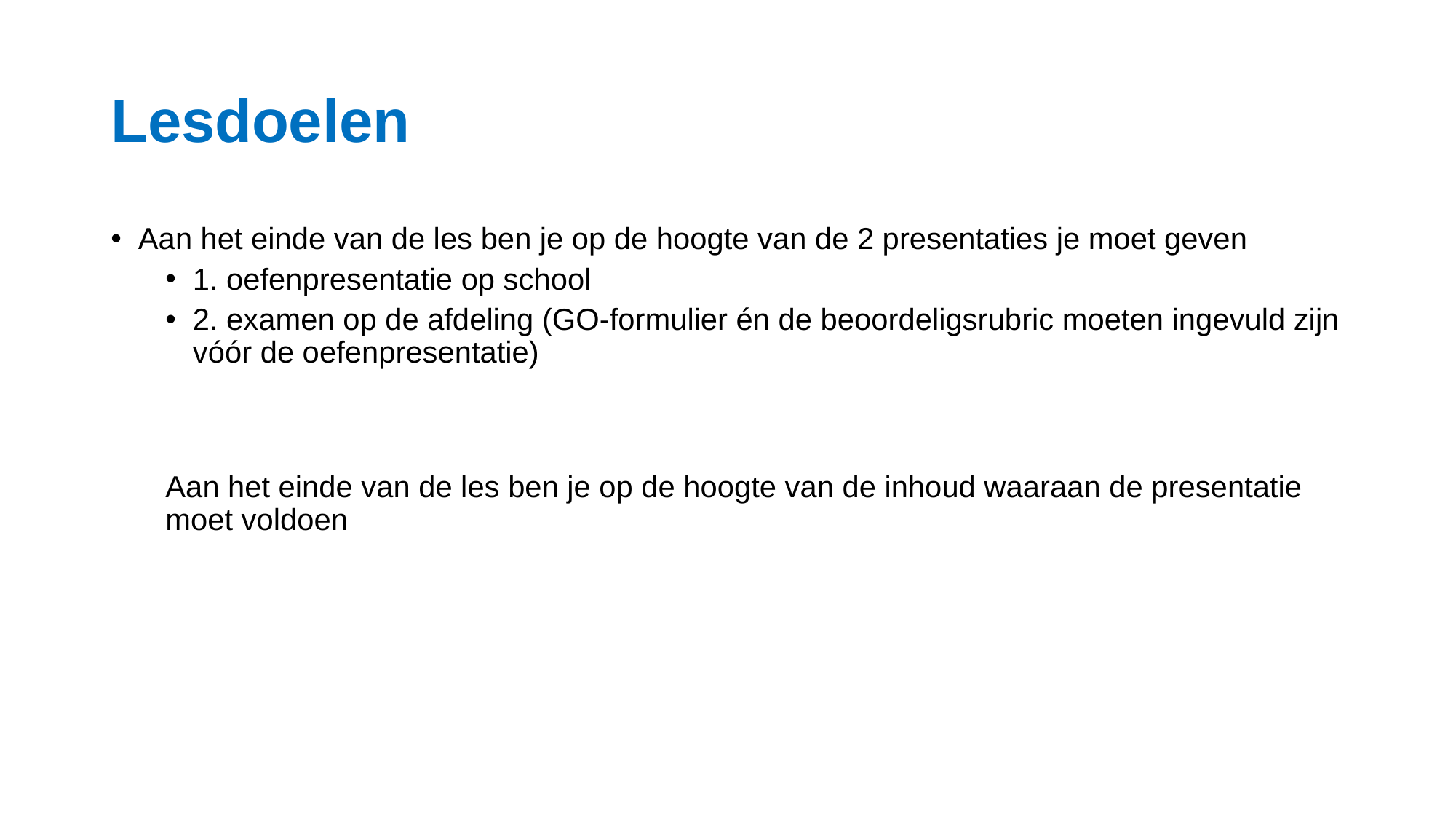

# Lesdoelen
Aan het einde van de les ben je op de hoogte van de 2 presentaties je moet geven
1. oefenpresentatie op school
2. examen op de afdeling (GO-formulier én de beoordeligsrubric moeten ingevuld zijn vóór de oefenpresentatie)

Aan het einde van de les ben je op de hoogte van de inhoud waaraan de presentatie moet voldoen